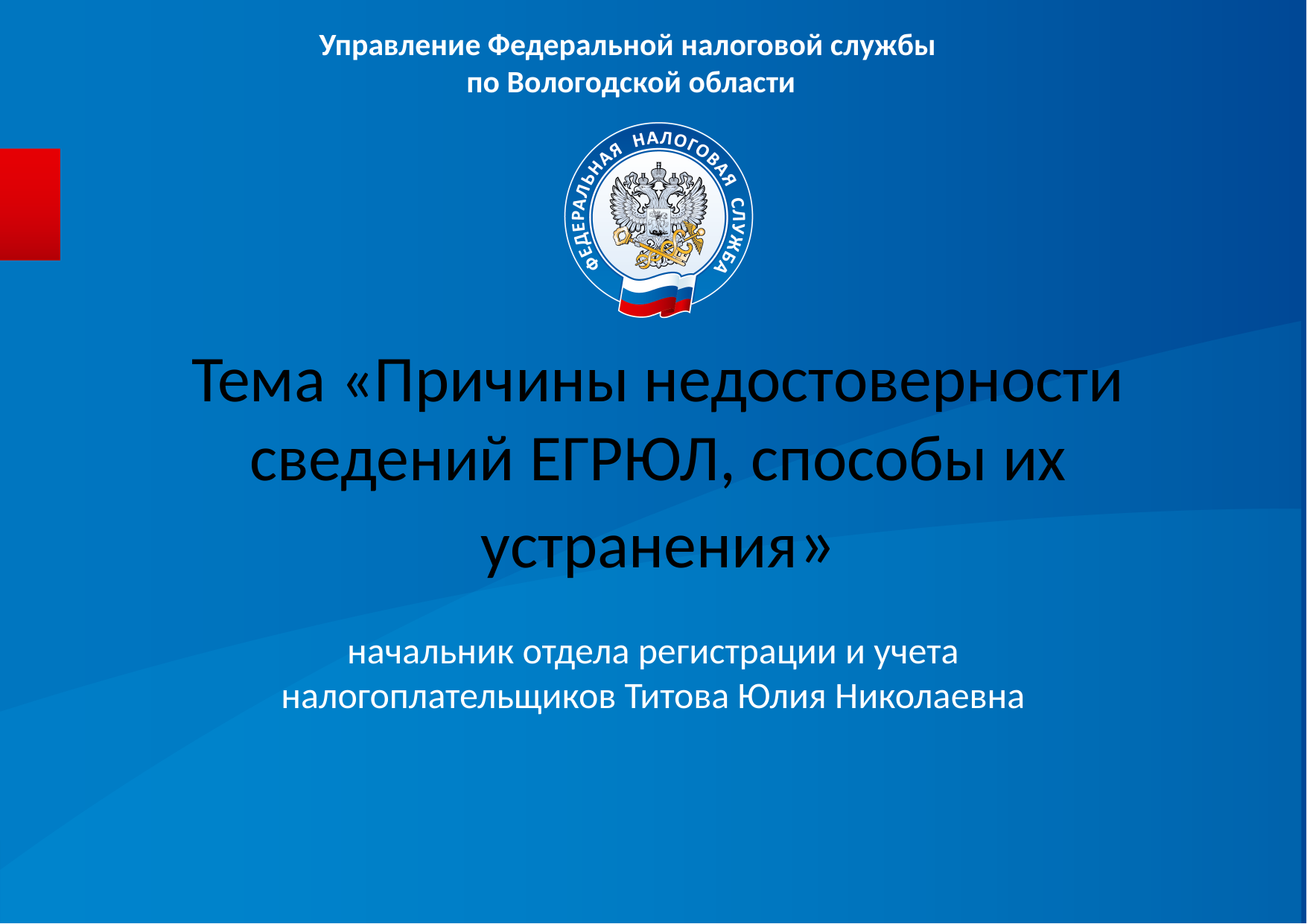

Управление Федеральной налоговой службы
по Вологодской области

# Тема «Причины недостоверности сведений ЕГРЮЛ, способы их устранения»
начальник отдела регистрации и учета налогоплательщиков Титова Юлия Николаевна